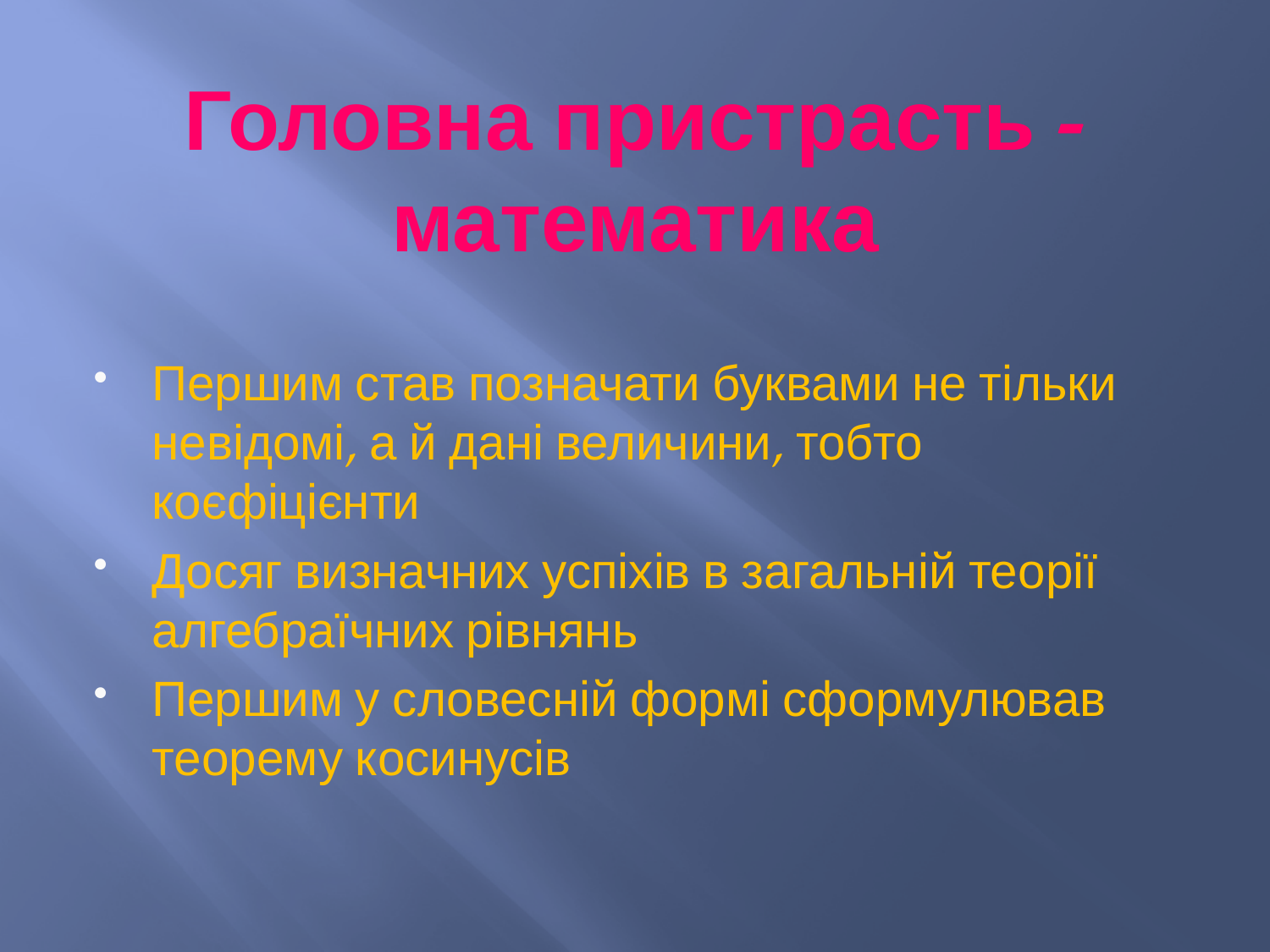

# Головна пристрасть - математика

Першим став позначати буквами не тільки невідомі, а й дані величини, тобто коєфіцієнти
Досяг визначних успіхів в загальній теорії алгебраїчних рівнянь
Першим у словесній формі сформулював теорему косинусів